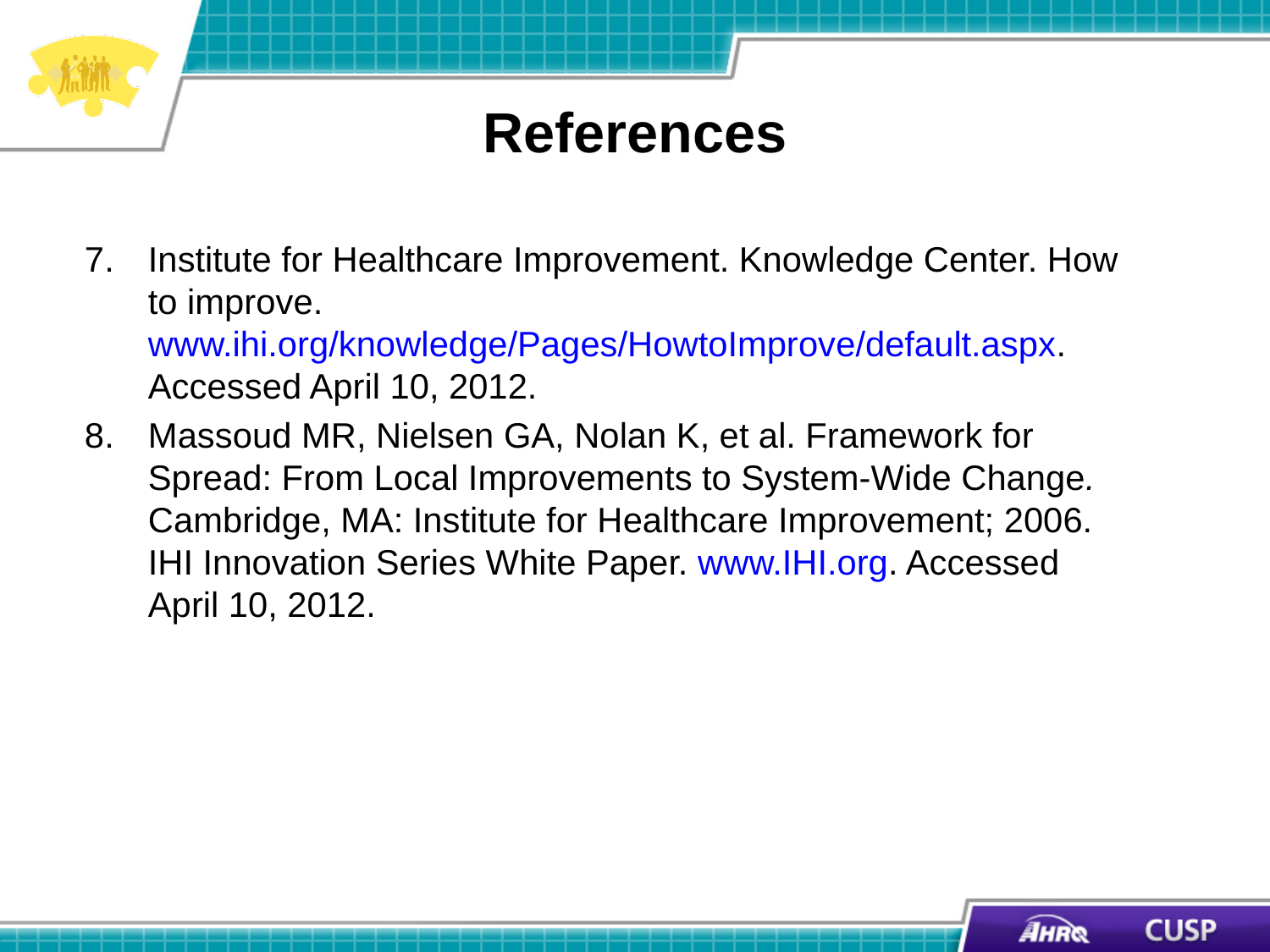

# References
7.	Institute for Healthcare Improvement. Knowledge Center. How to improve. www.ihi.org/knowledge/Pages/HowtoImprove/default.aspx. Accessed April 10, 2012.
8.	Massoud MR, Nielsen GA, Nolan K, et al. Framework for Spread: From Local Improvements to System-Wide Change. Cambridge, MA: Institute for Healthcare Improvement; 2006. IHI Innovation Series White Paper. www.IHI.org. Accessed April 10, 2012.